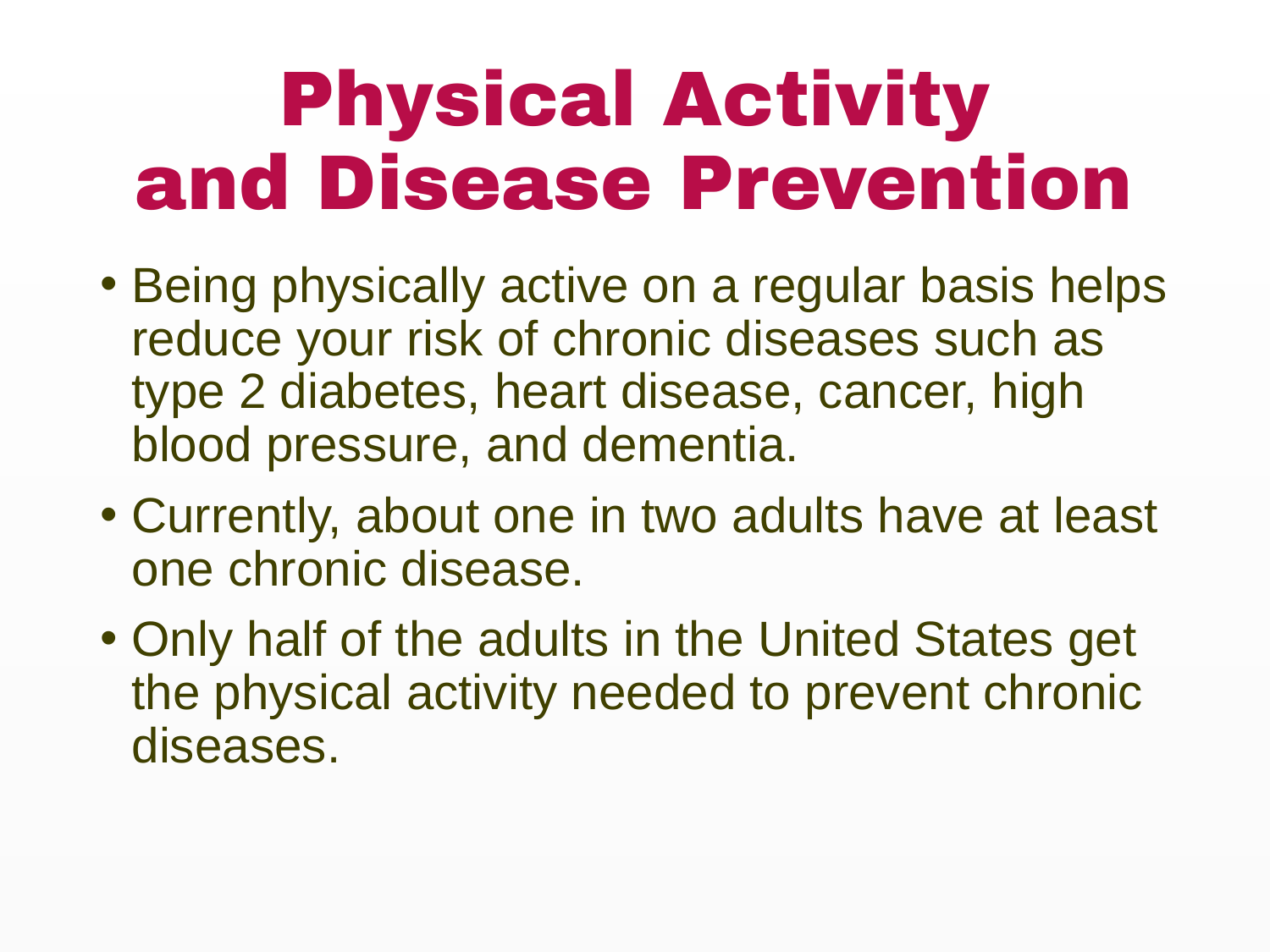

# Physical Activity and Disease Prevention
Being physically active on a regular basis helps reduce your risk of chronic diseases such as type 2 diabetes, heart disease, cancer, high blood pressure, and dementia.
Currently, about one in two adults have at least one chronic disease.
Only half of the adults in the United States get the physical activity needed to prevent chronic diseases.